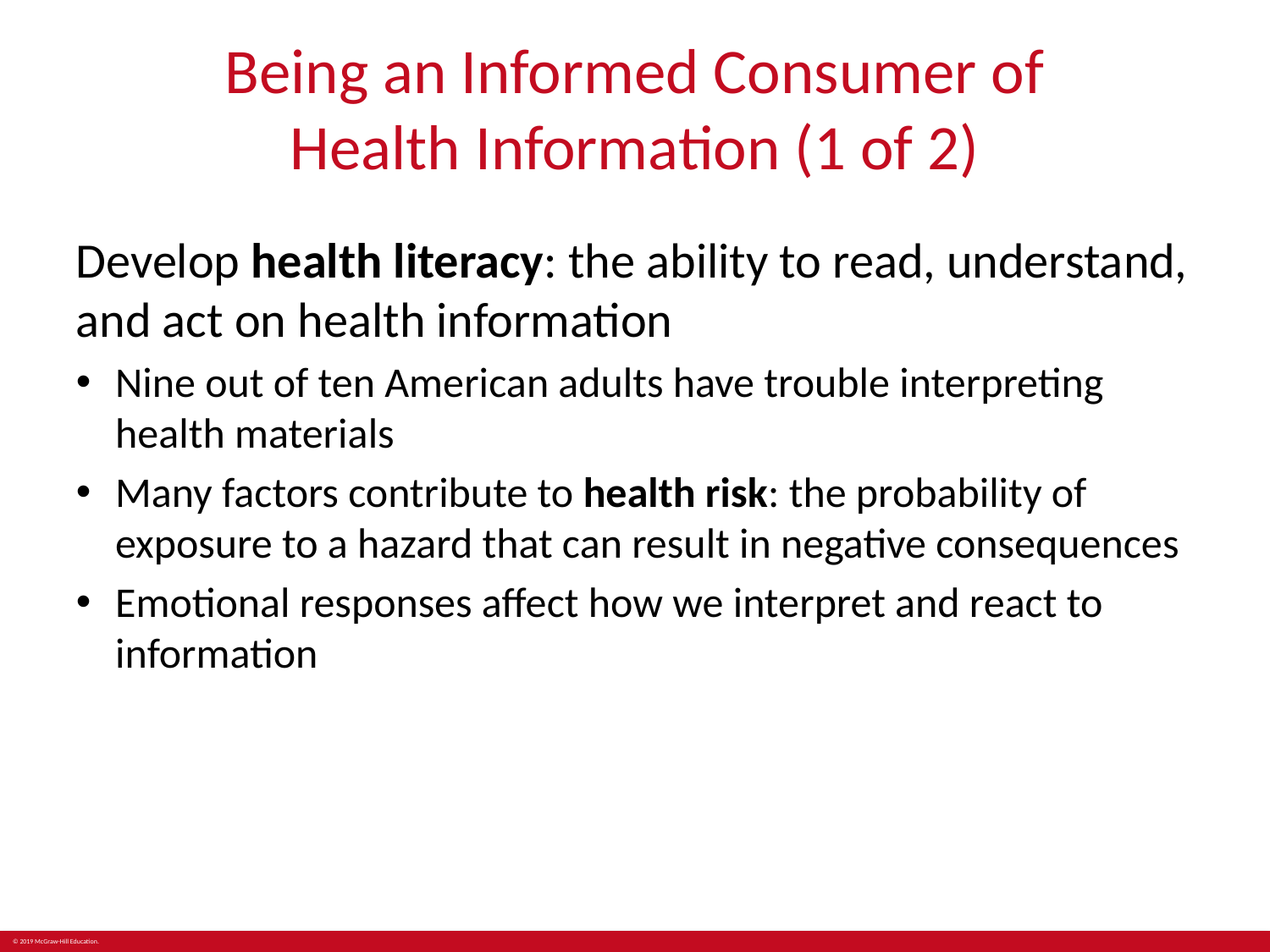

# Being an Informed Consumer of Health Information (1 of 2)
Develop health literacy: the ability to read, understand, and act on health information
Nine out of ten American adults have trouble interpreting health materials
Many factors contribute to health risk: the probability of exposure to a hazard that can result in negative consequences
Emotional responses affect how we interpret and react to information